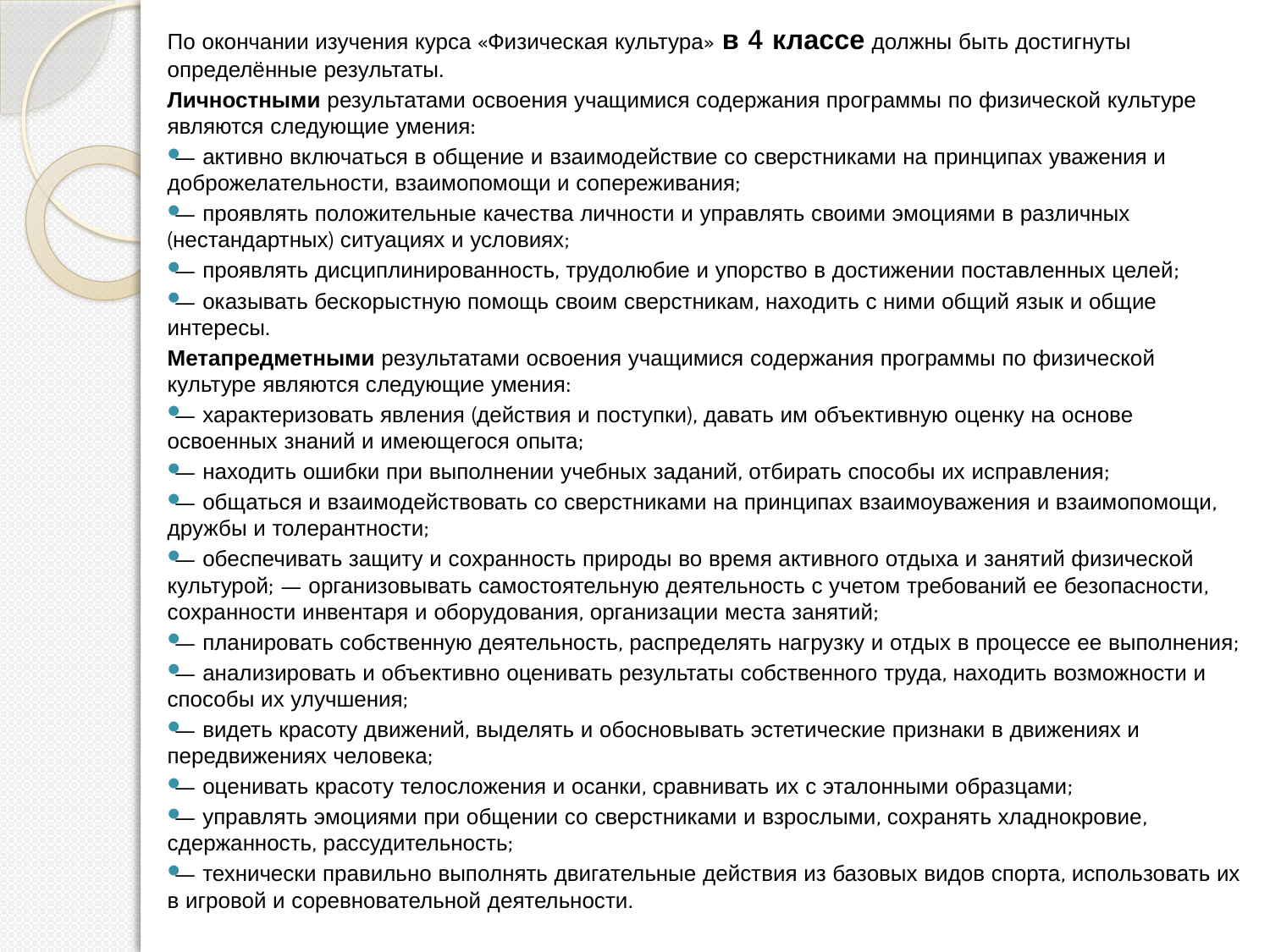

По окончании изучения курса «Физическая культура» в 4 классе должны быть достигнуты определённые результаты.
Личностными результатами освоения учащимися содержания программы по физической культуре являются следующие умения:
— активно включаться в общение и взаимодействие со сверстниками на принципах уважения и доброжелательности, взаимопомощи и сопереживания;
— проявлять положительные качества личности и управлять своими эмоциями в различных (нестандартных) ситуациях и условиях;
— проявлять дисциплинированность, трудолюбие и упорство в достижении поставленных целей;
— оказывать бескорыстную помощь своим сверстникам, находить с ними общий язык и общие интересы.
Метапредметными результатами освоения учащимися содержания программы по физической культуре являются следующие умения:
— характеризовать явления (действия и поступки), давать им объективную оценку на основе освоенных знаний и имеющегося опыта;
— находить ошибки при выполнении учебных заданий, отбирать способы их исправления;
— общаться и взаимодействовать со сверстниками на принципах взаимоуважения и взаимопомощи, дружбы и толерантности;
— обеспечивать защиту и сохранность природы во время активного отдыха и занятий физической культурой; — организовывать самостоятельную деятельность с учетом требований ее безопасности, сохранности инвентаря и оборудования, организации места занятий;
— планировать собственную деятельность, распределять нагрузку и отдых в процессе ее выполнения;
— анализировать и объективно оценивать результаты собственного труда, находить возможности и способы их улучшения;
— видеть красоту движений, выделять и обосновывать эстетические признаки в движениях и передвижениях человека;
— оценивать красоту телосложения и осанки, сравнивать их с эталонными образцами;
— управлять эмоциями при общении со сверстниками и взрослыми, сохранять хладнокровие, сдержанность, рассудительность;
— технически правильно выполнять двигательные действия из базовых видов спорта, использовать их в игровой и соревновательной деятельности.